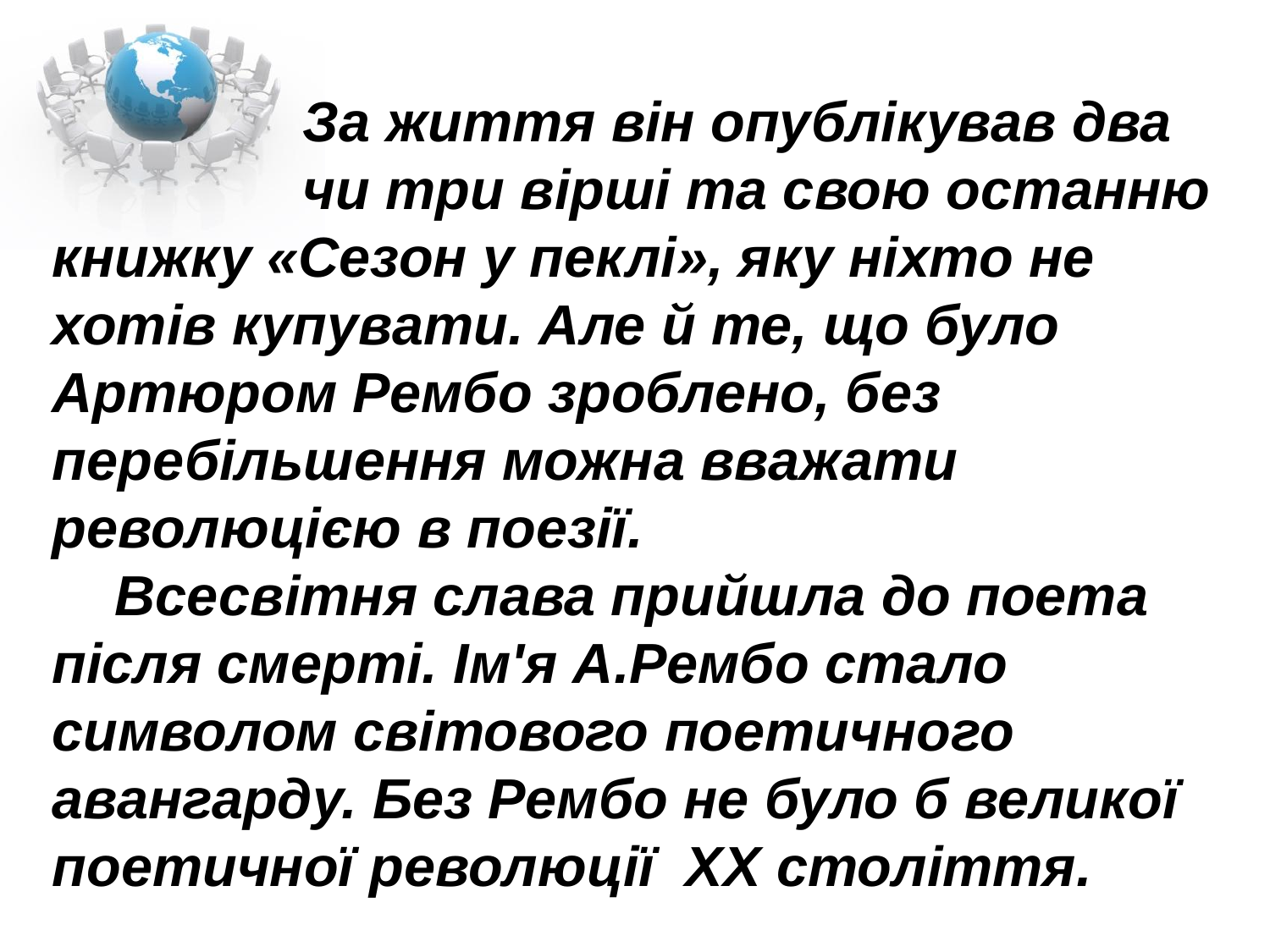

За життя він опублікував два
                чи три вірші та свою останню книжку «Сезон у пеклі», яку ніхто не хотів купувати. Але й те, що було Артюром Рембо зроблено, без перебільшення можна вважати революцією в поезії.
    Всесвітня слава прийшла до поета після смерті. Ім'я А.Рембо стало символом світового поетичного авангарду. Без Рембо не було б великої поетичної революції  ХХ століття.